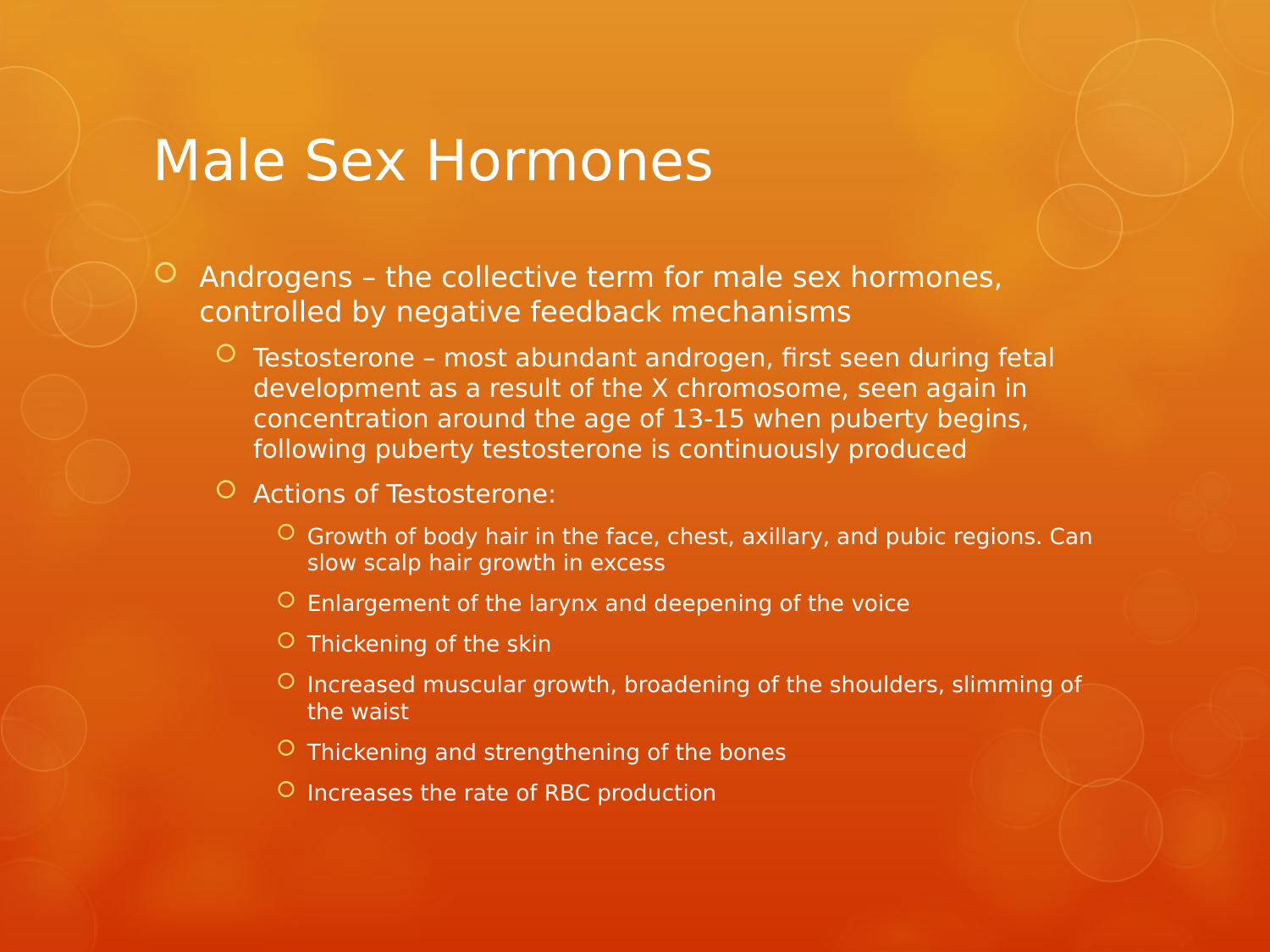

# Male Sex Hormones
Androgens – the collective term for male sex hormones, controlled by negative feedback mechanisms
Testosterone – most abundant androgen, first seen during fetal development as a result of the X chromosome, seen again in concentration around the age of 13-15 when puberty begins, following puberty testosterone is continuously produced
Actions of Testosterone:
Growth of body hair in the face, chest, axillary, and pubic regions. Can slow scalp hair growth in excess
Enlargement of the larynx and deepening of the voice
Thickening of the skin
Increased muscular growth, broadening of the shoulders, slimming of the waist
Thickening and strengthening of the bones
Increases the rate of RBC production